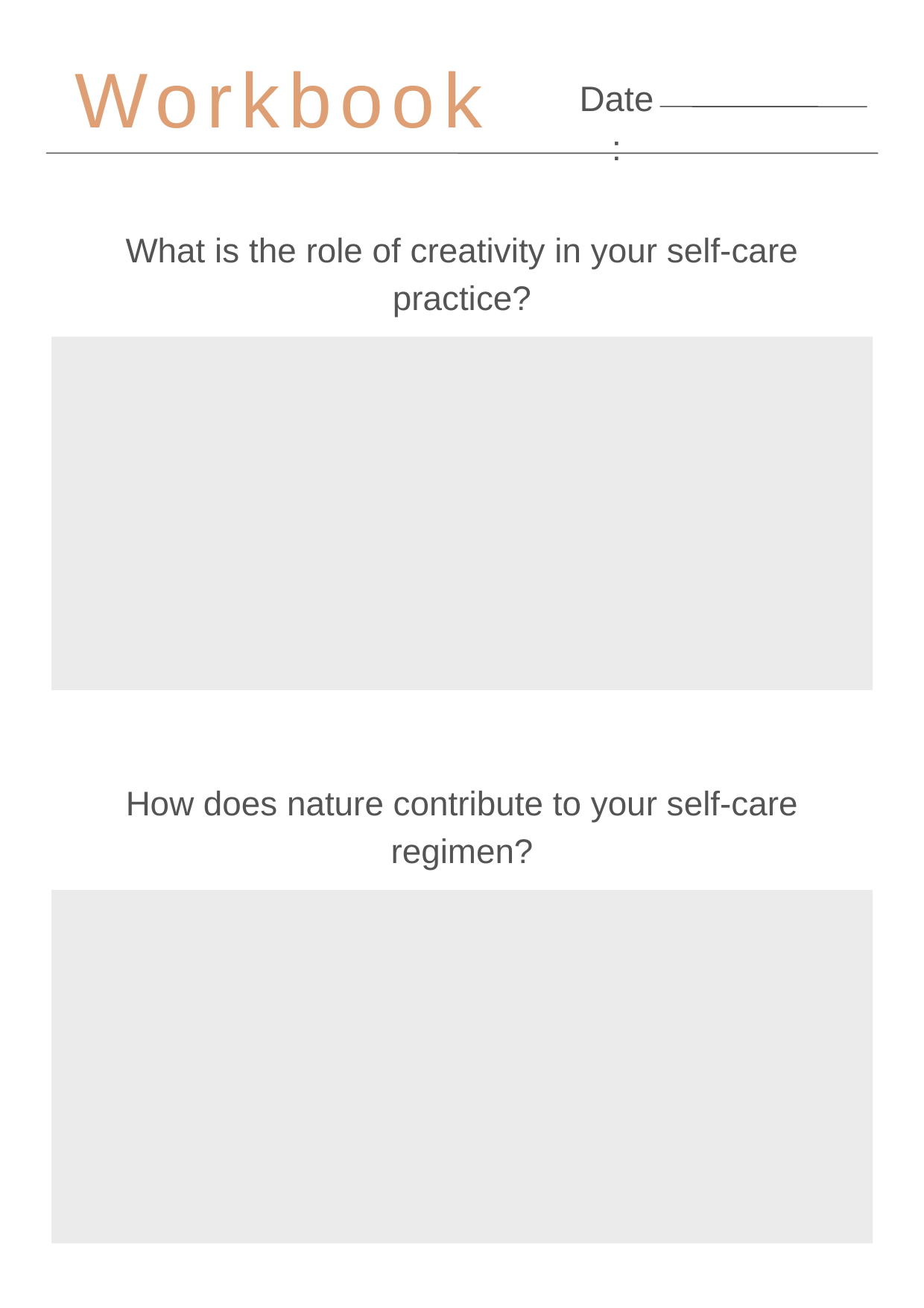

Workbook
Date:

What is the role of creativity in your self-care practice?

How does nature contribute to your self-care regimen?